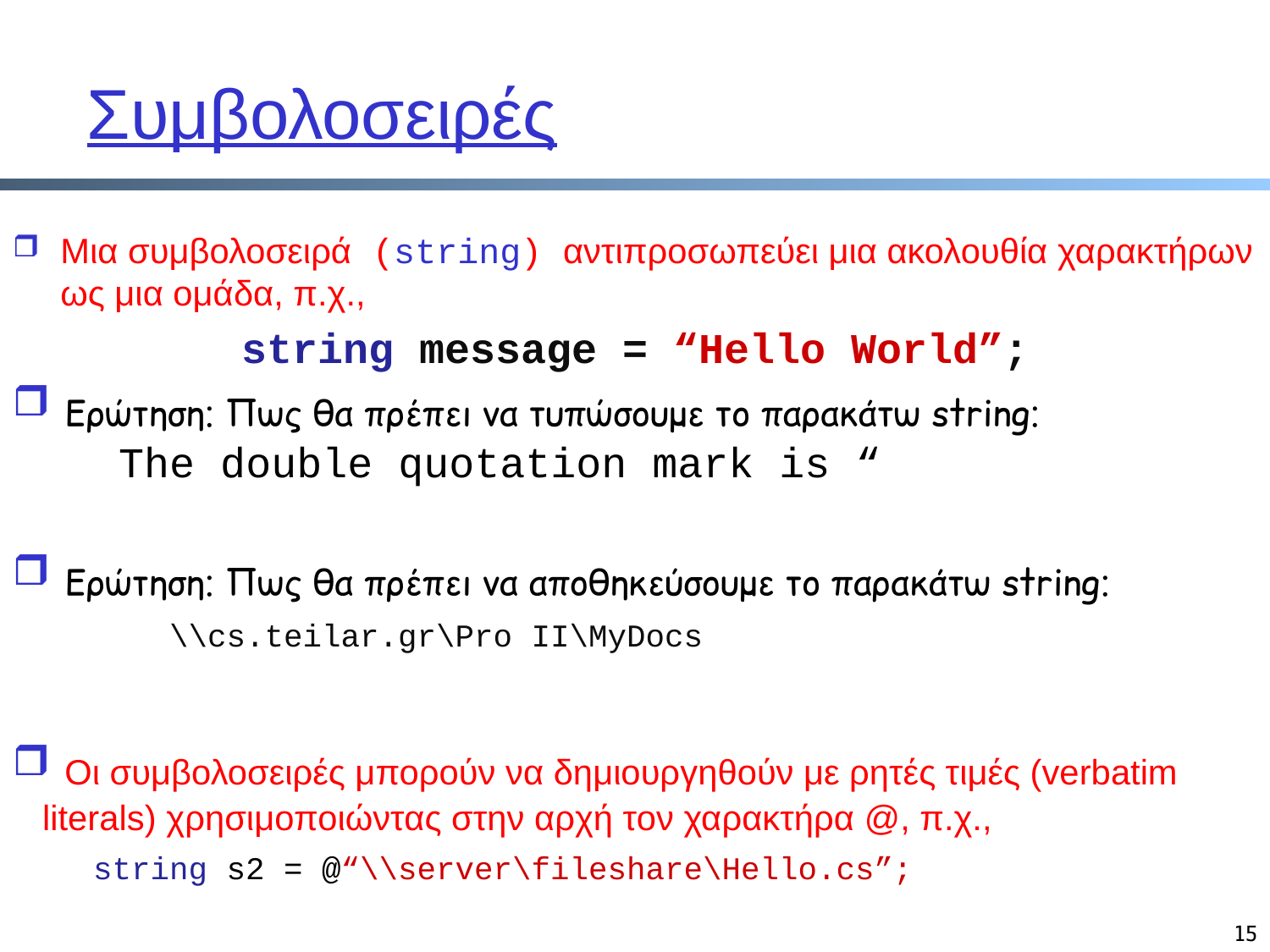

# Συμβολοσειρές
Μια συμβολοσειρά (string) αντιπροσωπεύει μια ακολουθία χαρακτήρων ως μια ομάδα, π.χ.,
string message = “Hello World”;
 Ερώτηση: Πως θα πρέπει να τυπώσουμε το παρακάτω string:
      The double quotation mark is “
 Ερώτηση: Πως θα πρέπει να αποθηκεύσουμε το παρακάτω string:
	\\cs.teilar.gr\Pro II\MyDocs
 Οι συμβολοσειρές μπορούν να δημιουργηθούν με ρητές τιμές (verbatim literals) χρησιμοποιώντας στην αρχή τον χαρακτήρα @, π.χ.,
  string s2 = @“\\server\fileshare\Hello.cs”;
15